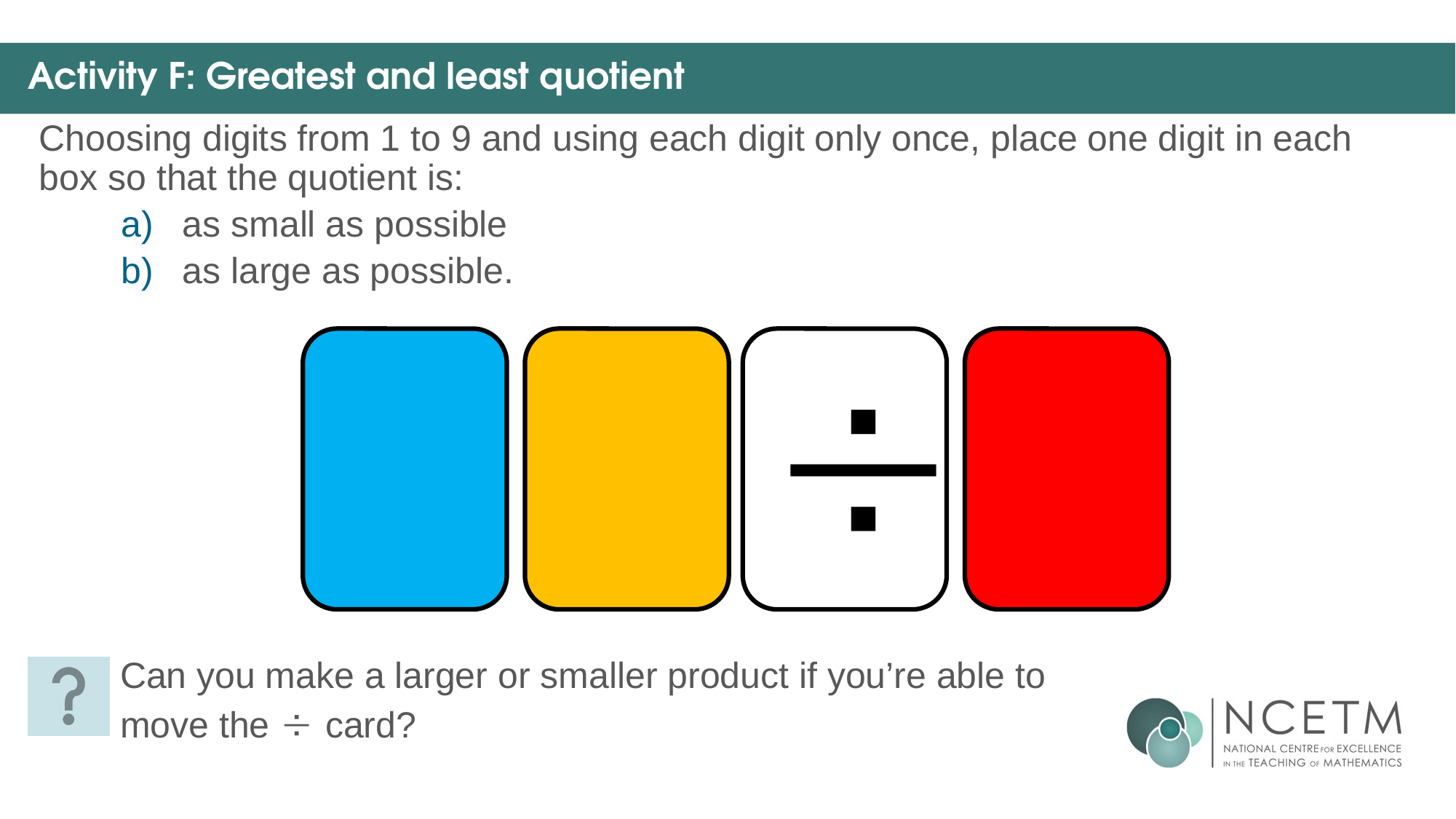

Activity F: Greatest and least quotient

Choosing digits from 1 to 9 and using each digit only once, place one digit in each box so that the quotient is:
as small as possible
as large as possible.

÷

Can you make a larger or smaller product if you’re able to move the ÷ card?